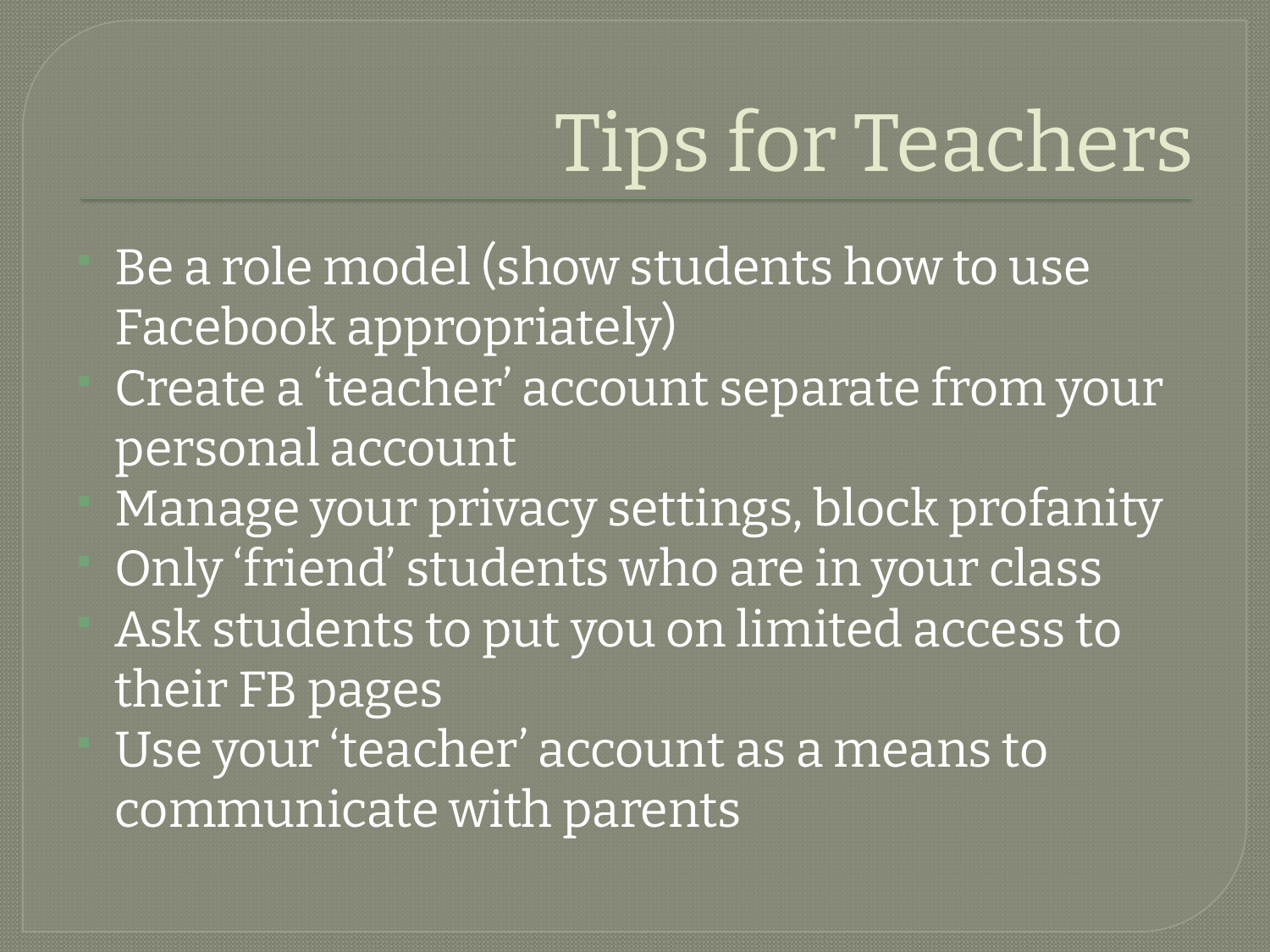

# Tips for Teachers
Be a role model (show students how to use Facebook appropriately)
Create a ‘teacher’ account separate from your personal account
Manage your privacy settings, block profanity
Only ‘friend’ students who are in your class
Ask students to put you on limited access to their FB pages
Use your ‘teacher’ account as a means to communicate with parents